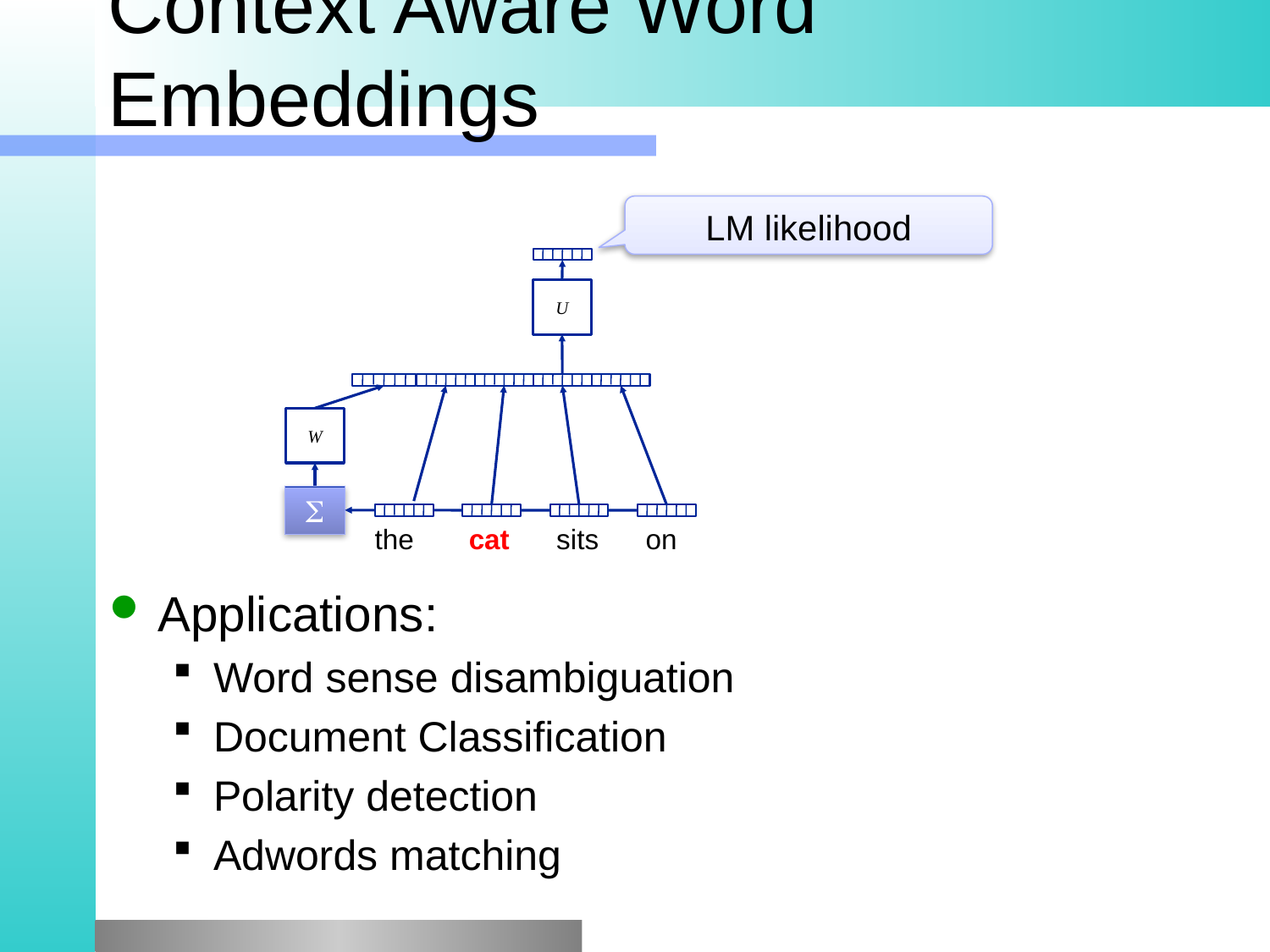

# Context Aware Word Embeddings
LM likelihood

U

W
Σ

the       cat      sits      on
Applications:
Word sense disambiguation
Document Classification
Polarity detection
Adwords matching